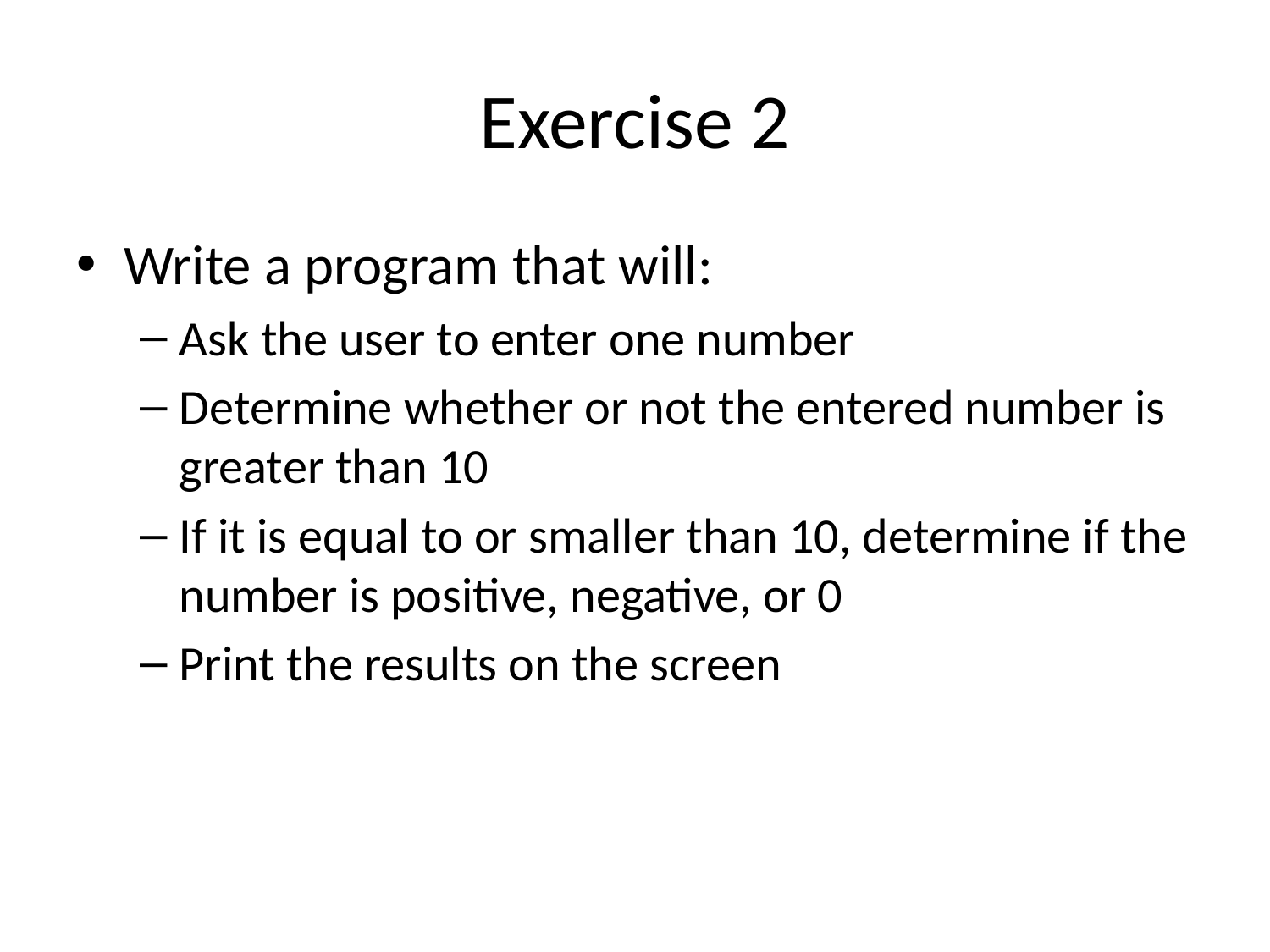

# Exercise 2
Write a program that will:
Ask the user to enter one number
Determine whether or not the entered number is greater than 10
If it is equal to or smaller than 10, determine if the number is positive, negative, or 0
Print the results on the screen